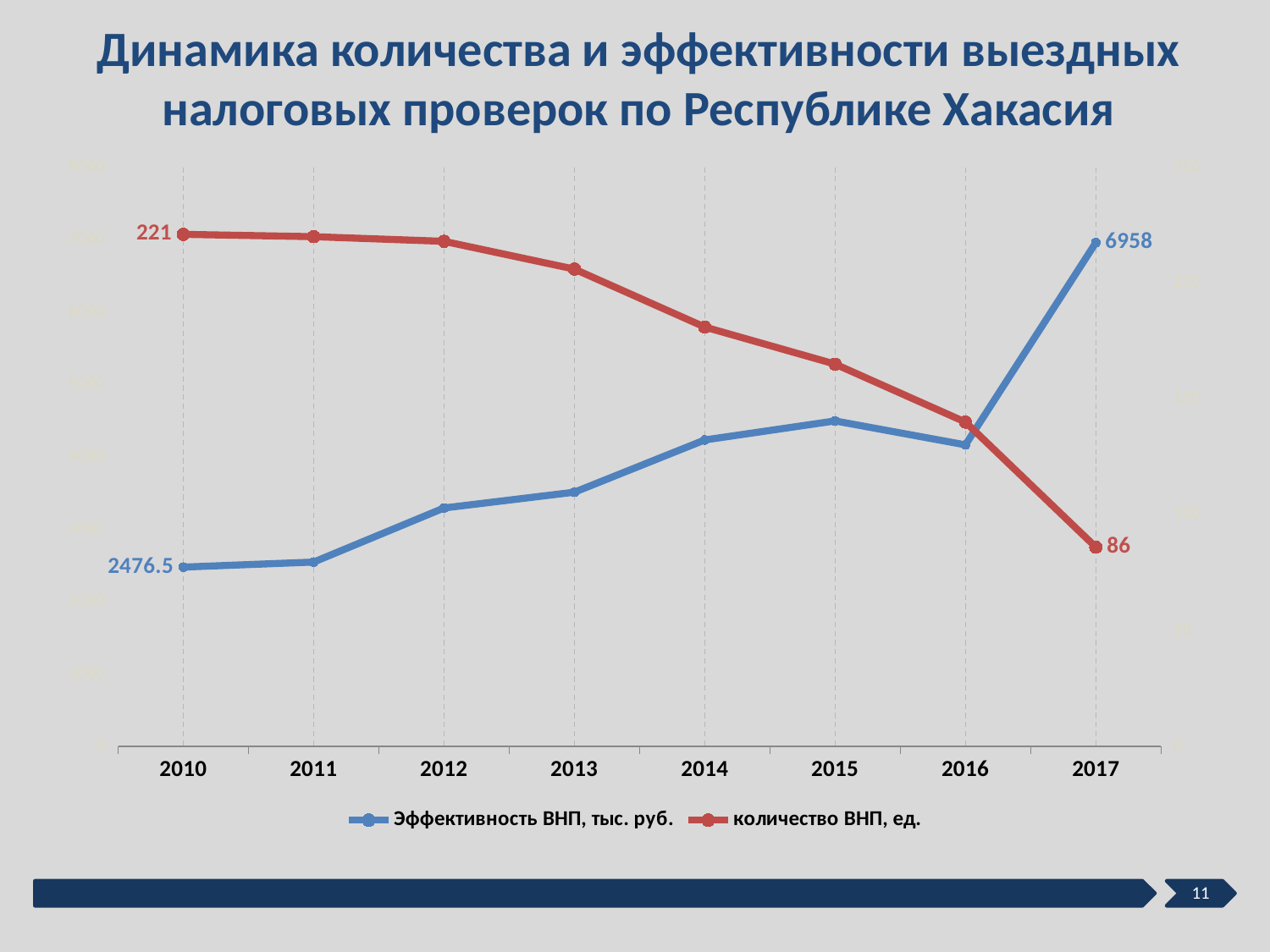

Динамика количества и эффективности выездных налоговых проверок по Республике Хакасия

### Chart

| Category | Эффективность ВНП, тыс. руб. | количество ВНП, ед. |
|---|---|---|
| 2010 | 2476.5 | 221.0 |
| 2011 | 2546.2 | 220.0 |
| 2012 | 3293.0 | 218.0 |
| 2013 | 3511.2 | 206.0 |
| 2014 | 4233.0 | 181.0 |
| 2015 | 4495.8 | 165.0 |
| 2016 | 4165.4 | 140.0 |
| 2017 | 6958.0 | 86.0 |
11